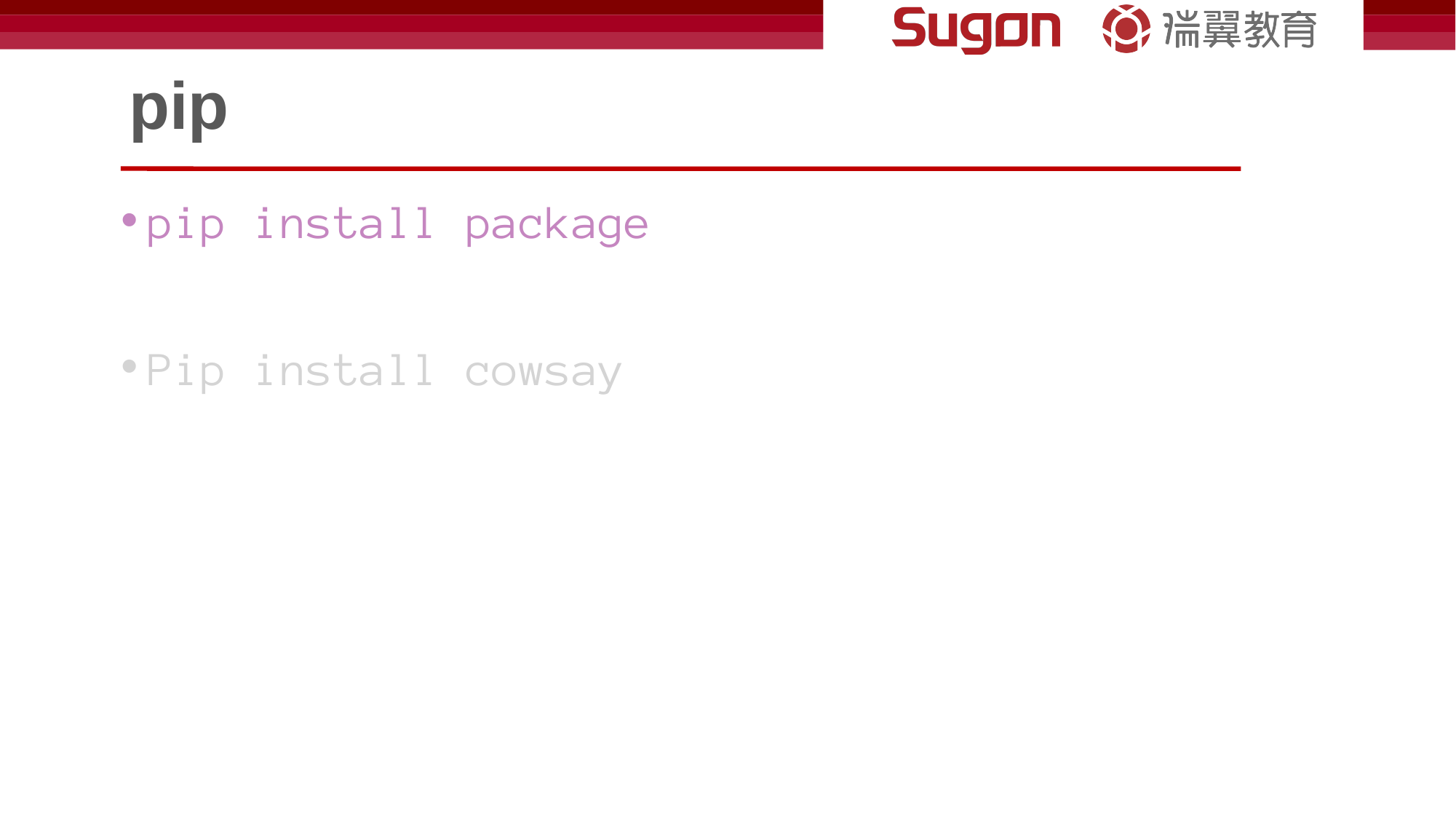

# pip
pip install package

Pip install cowsay